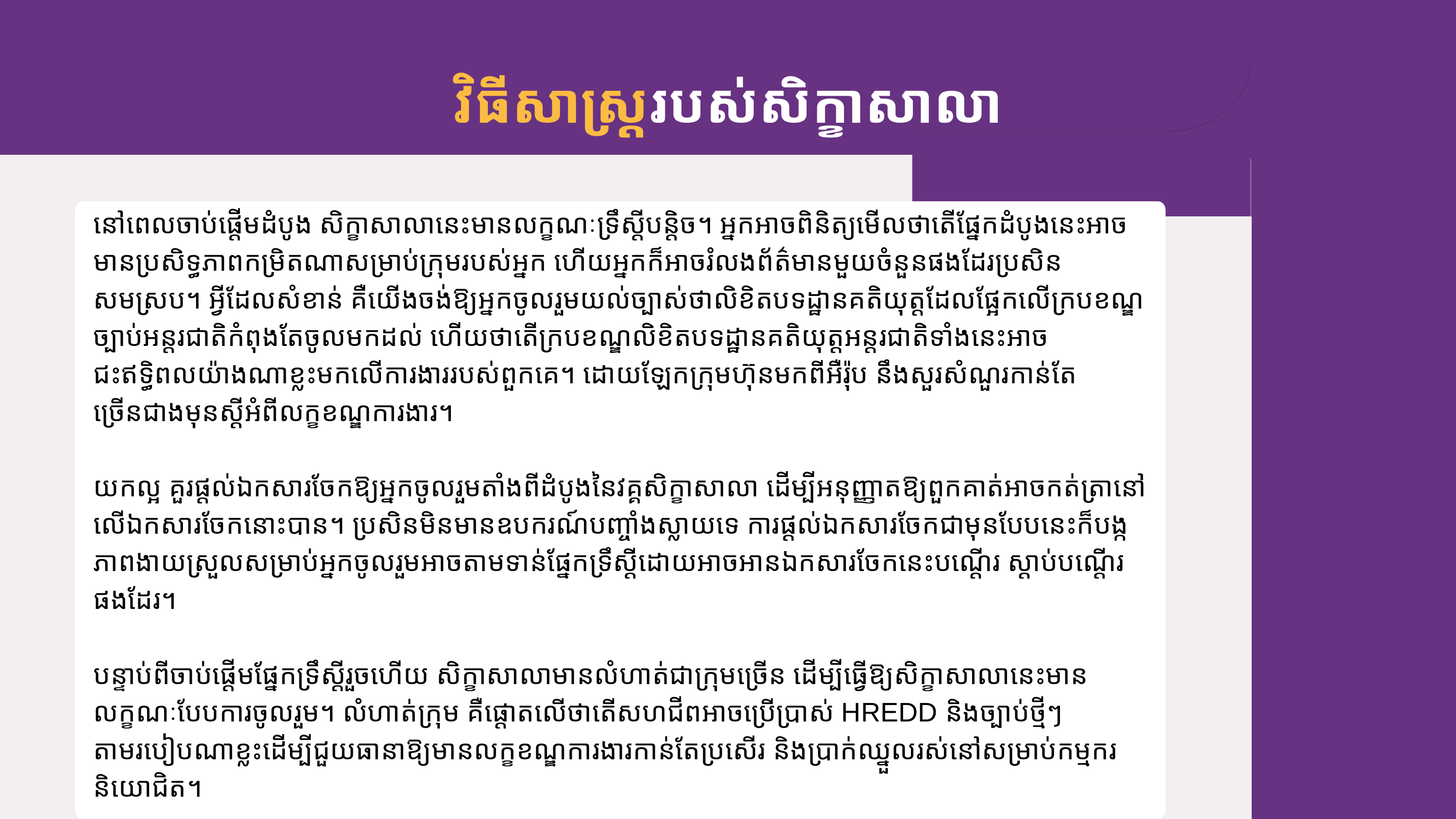

វិធីសាស្ត្ររបស់សិក្ខាសាលា

នៅពេលចាប់ផ្ដើមដំបូង សិក្ខាសាលានេះមានលក្ខណៈទ្រឹស្ដីបន្ដិច។ អ្នកអាចពិនិត្យមើលថាតើផ្នែកដំបូងនេះអាចមានប្រសិទ្ធភាពកម្រិតណាសម្រាប់ក្រុមរបស់អ្នក ហើយអ្នកក៏អាចរំលងព័ត៌មានមួយចំនួនផងដែរប្រសិនសមស្រប។ អ្វីដែលសំខាន់ គឺយើងចង់ឱ្យអ្នកចូលរួមយល់ច្បាស់ថាលិខិតបទដ្ឋានគតិយុត្តដែលផ្អែកលើក្របខណ្ឌច្បាប់អន្តរជាតិកំពុងតែចូលមកដល់ ហើយថាតើក្របខណ្ឌលិខិតបទដ្ឋានគតិយុត្តអន្តរជាតិទាំងនេះអាចជះឥទ្ធិពលយ៉ាងណាខ្លះមកលើការងាររបស់ពួកគេ។ ដោយឡែកក្រុមហ៊ុនមកពីអឺរ៉ុប នឹងសួរសំណួរកាន់តែច្រើនជាងមុនស្ដីអំពីលក្ខខណ្ឌការងារ។

យកល្អ គួរផ្ដល់ឯកសារចែកឱ្យអ្នកចូលរួមតាំងពីដំបូងនៃវគ្គសិក្ខាសាលា ដើម្បីអនុញ្ញាតឱ្យពួកគាត់អាចកត់ត្រានៅលើឯកសារចែកនោះបាន។ ប្រសិនមិនមានឧបករណ៍បញ្ចាំងស្លាយទេ ការផ្ដល់ឯកសារចែកជាមុនបែបនេះក៏បង្កភាពងាយស្រួលសម្រាប់អ្នកចូលរួមអាចតាមទាន់ផ្នែកទ្រឹស្ដីដោយអាចអានឯកសារចែកនេះបណ្ដើរ ស្ដាប់បណ្ដើរផងដែរ។ ​

បន្ទាប់ពីចាប់ផ្ដើមផ្នែកទ្រឹស្ដីរួចហើយ សិក្ខាសាលាមានលំហាត់ជាក្រុមច្រើន ដើម្បីធ្វើឱ្យសិក្ខាសាលានេះមានលក្ខណៈបែបការចូលរួម។ លំហាត់ក្រុម គឺផ្ដោតលើថាតើសហជីពអាចប្រើប្រាស់ HREDD និងច្បាប់ថ្មីៗតាមរបៀបណាខ្លះដើម្បីជួយធានាឱ្យមានលក្ខខណ្ឌការងារកាន់តែប្រសើរ និងប្រាក់ឈ្នួលរស់នៅសម្រាប់កម្មករនិយោជិត។  ​